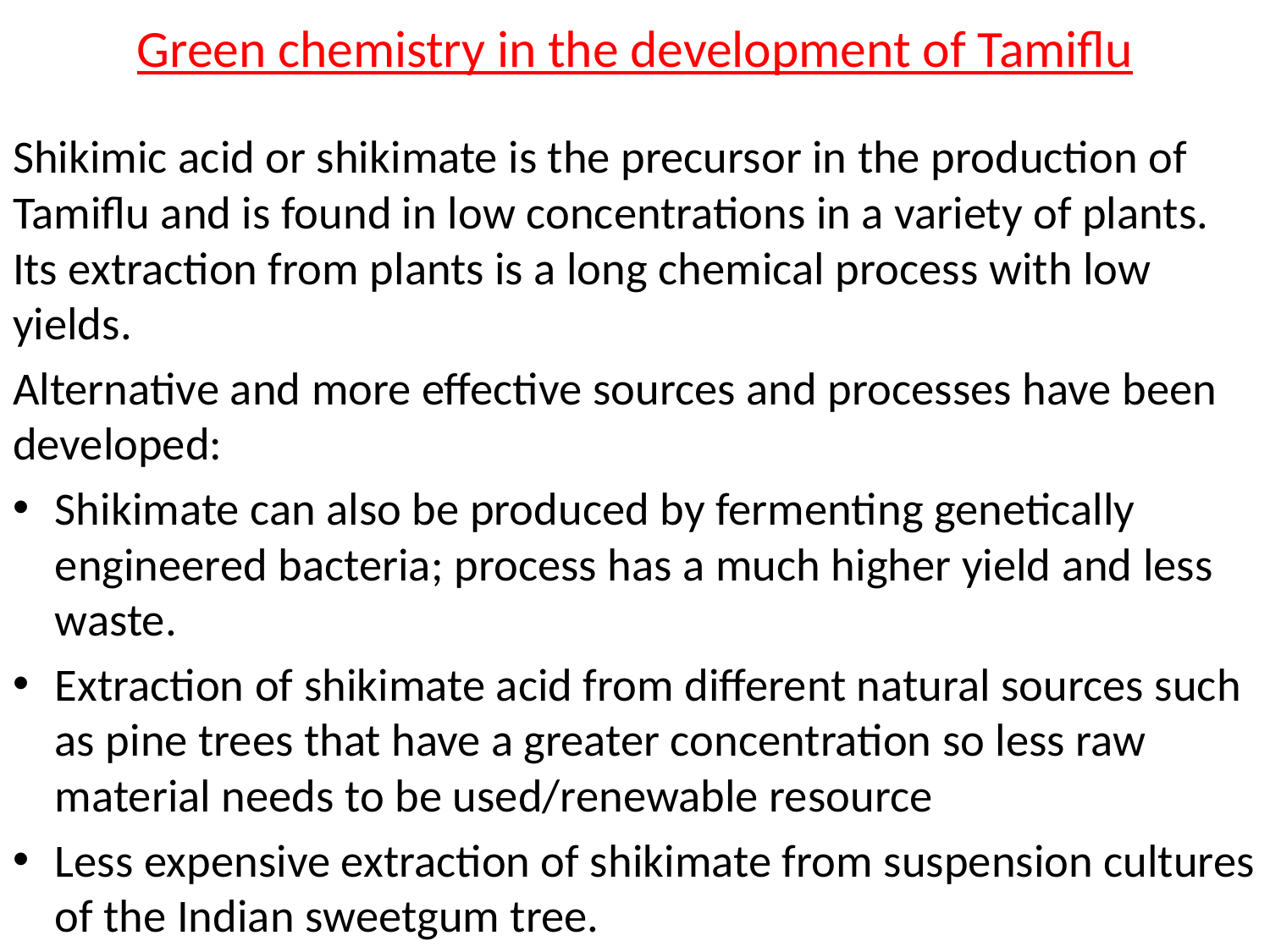

# Green chemistry in the development of Tamiflu
Shikimic acid or shikimate is the precursor in the production of Tamiflu and is found in low concentrations in a variety of plants. Its extraction from plants is a long chemical process with low yields.
Alternative and more effective sources and processes have been developed:
Shikimate can also be produced by fermenting genetically engineered bacteria; process has a much higher yield and less waste.
Extraction of shikimate acid from different natural sources such as pine trees that have a greater concentration so less raw material needs to be used/renewable resource
Less expensive extraction of shikimate from suspension cultures of the Indian sweetgum tree.